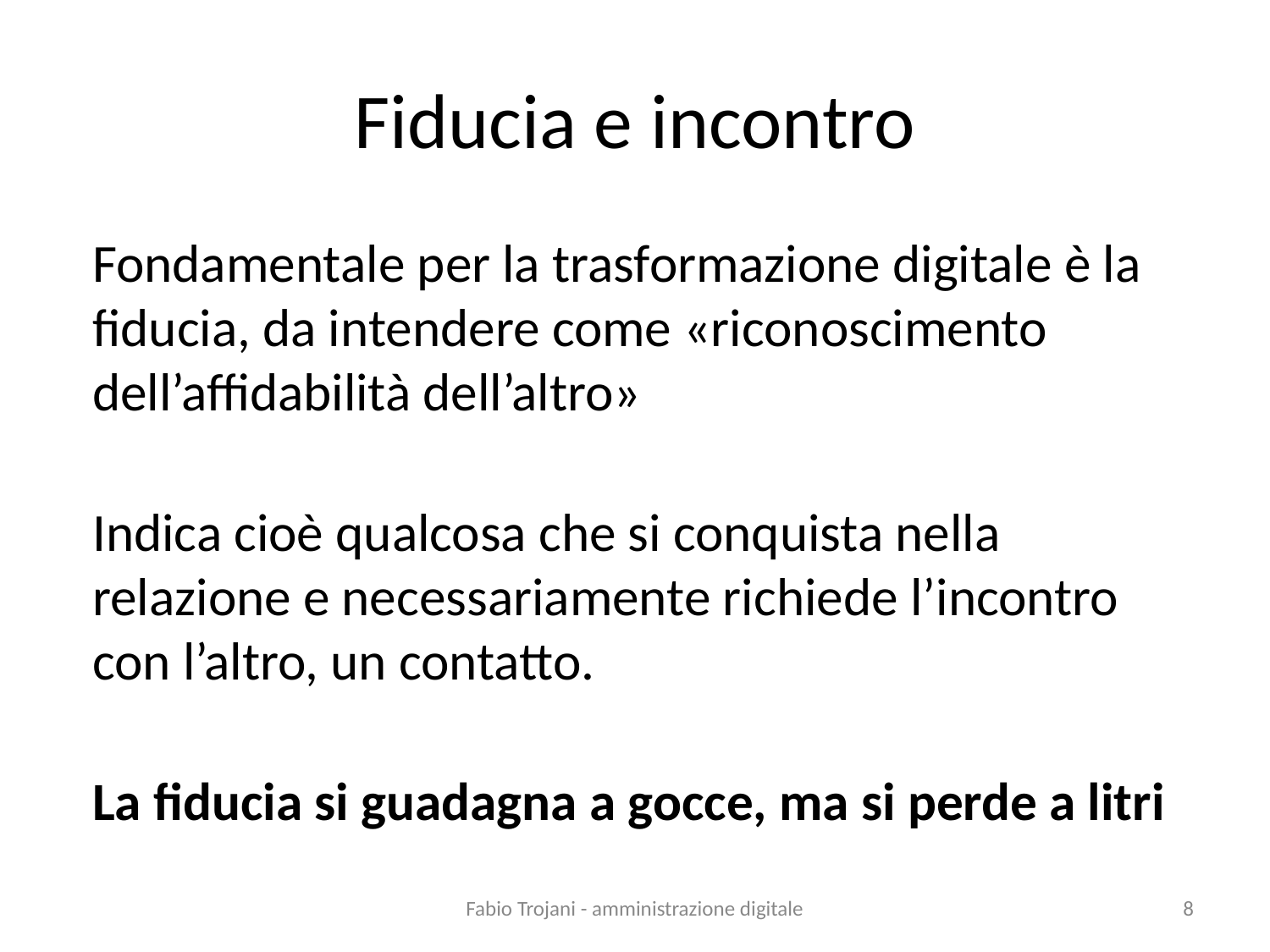

# Fiducia e incontro
Fondamentale per la trasformazione digitale è la fiducia, da intendere come «riconoscimento dell’affidabilità dell’altro»

Indica cioè qualcosa che si conquista nella relazione e necessariamente richiede l’incontro con l’altro, un contatto.

La fiducia si guadagna a gocce, ma si perde a litri
Fabio Trojani - amministrazione digitale
8